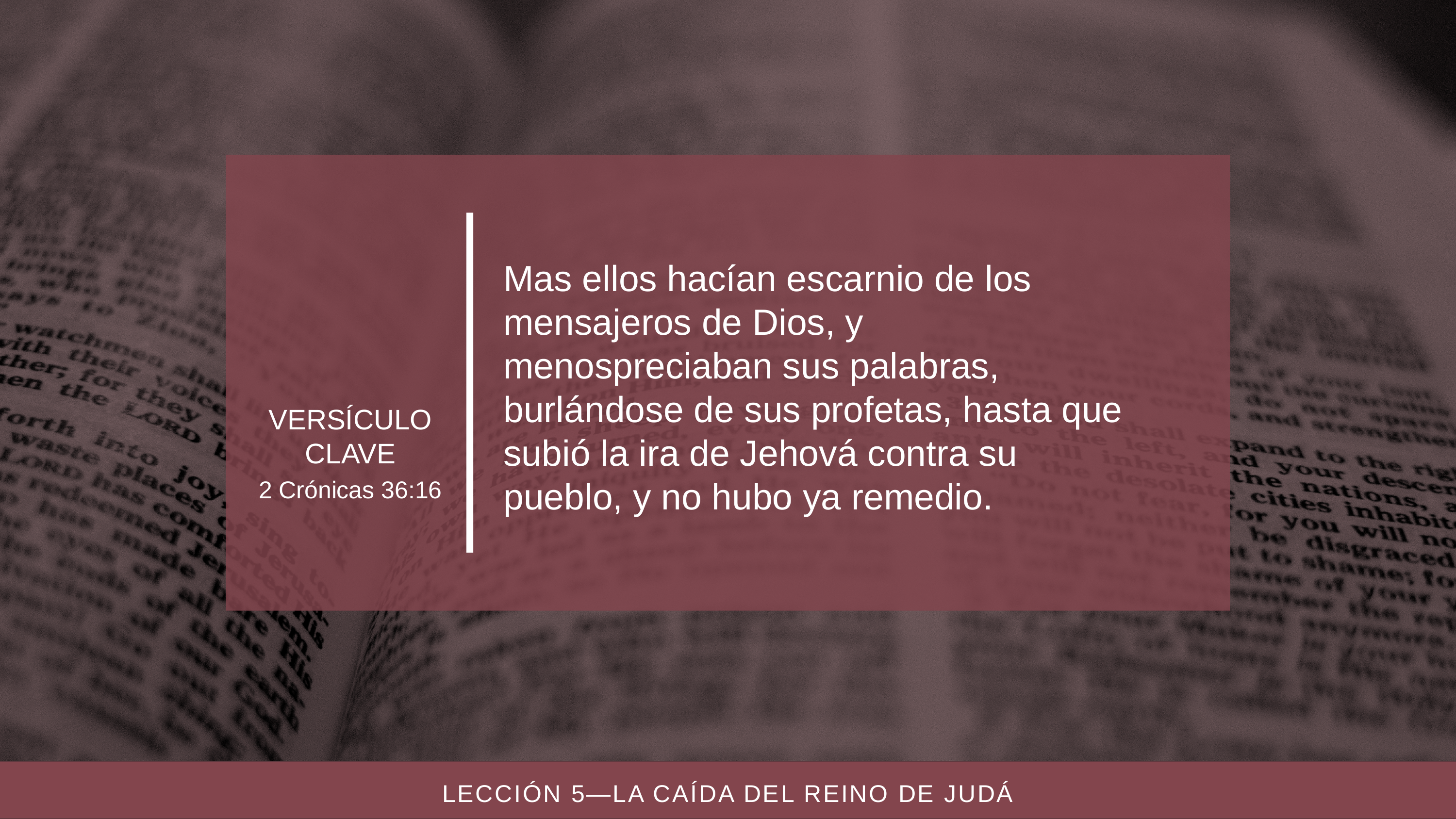

Mas ellos hacían escarnio de los mensajeros de Dios, y menospreciaban sus palabras, burlándose de sus profetas, hasta que subió la ira de Jehová contra su pueblo, y no hubo ya remedio.